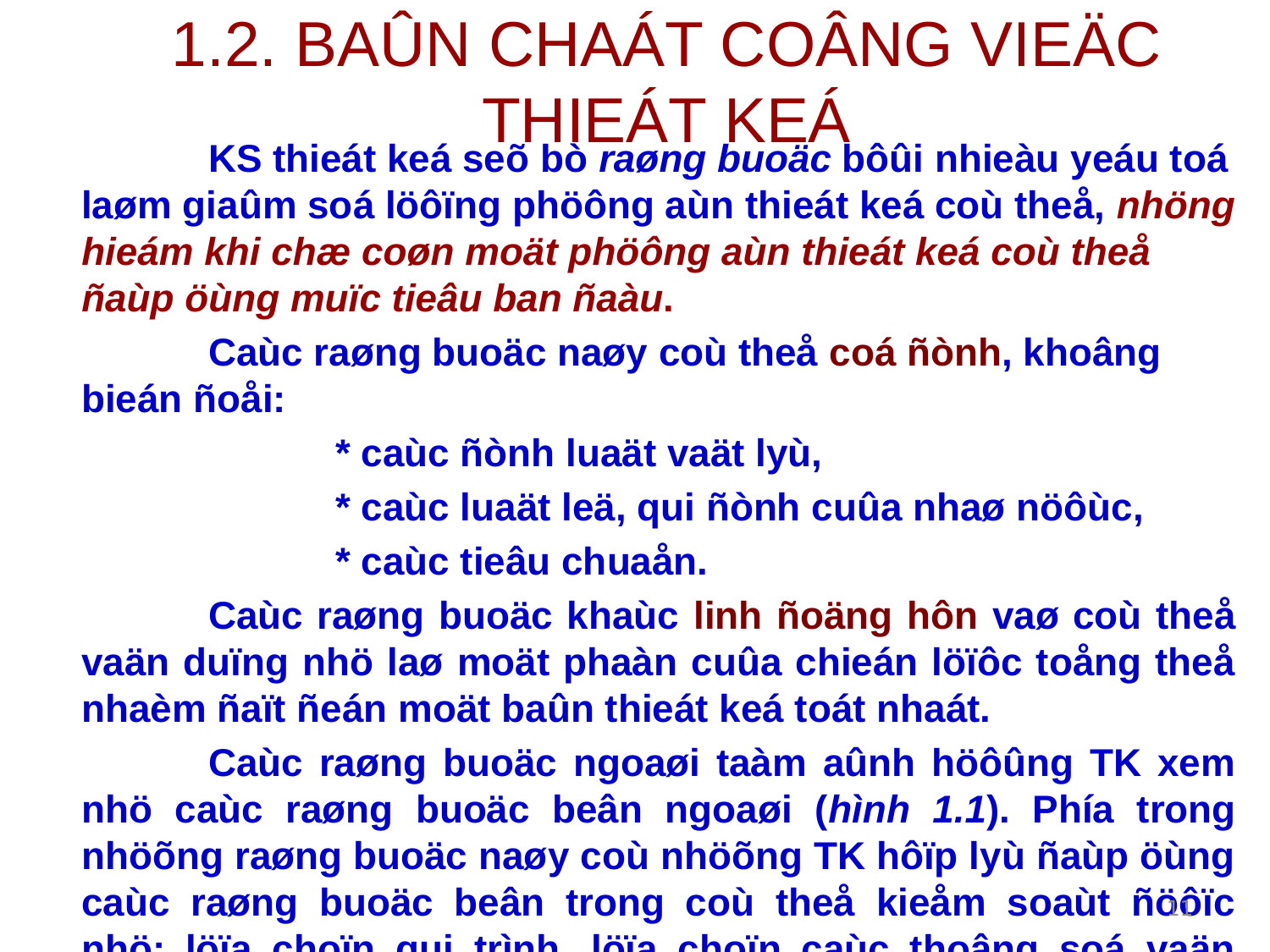

# 1.2. BAÛN CHAÁT COÂNG VIEÄC THIEÁT KEÁ
   		KS thieát keá seõ bò raøng buoäc bôûi nhieàu yeáu toá laøm giaûm soá löôïng phöông aùn thieát keá coù theå, nhöng hieám khi chæ coøn moät phöông aùn thieát keá coù theå ñaùp öùng muïc tieâu ban ñaàu.
		Caùc raøng buoäc naøy coù theå coá ñònh, khoâng bieán ñoåi:
            		* caùc ñònh luaät vaät lyù,
			* caùc luaät leä, qui ñònh cuûa nhaø nöôùc,
			* caùc tieâu chuaån.
		Caùc raøng buoäc khaùc linh ñoäng hôn vaø coù theå vaän duïng nhö laø moät phaàn cuûa chieán löïôc toång theå nhaèm ñaït ñeán moät baûn thieát keá toát nhaát.
		Caùc raøng buoäc ngoaøi taàm aûnh höôûng TK xem nhö caùc raøng buoäc beân ngoaøi (hình 1.1). Phía trong nhöõng raøng buoäc naøy coù nhöõng TK hôïp lyù ñaùp öùng caùc raøng buoäc beân trong coù theå kieåm soaùt ñöôïc nhö: löïa choïn qui trình, löïa choïn caùc thoâng soá vaän haønh cuûa qui trình, vaät lieäu cheá taïo, thieát bò.
11